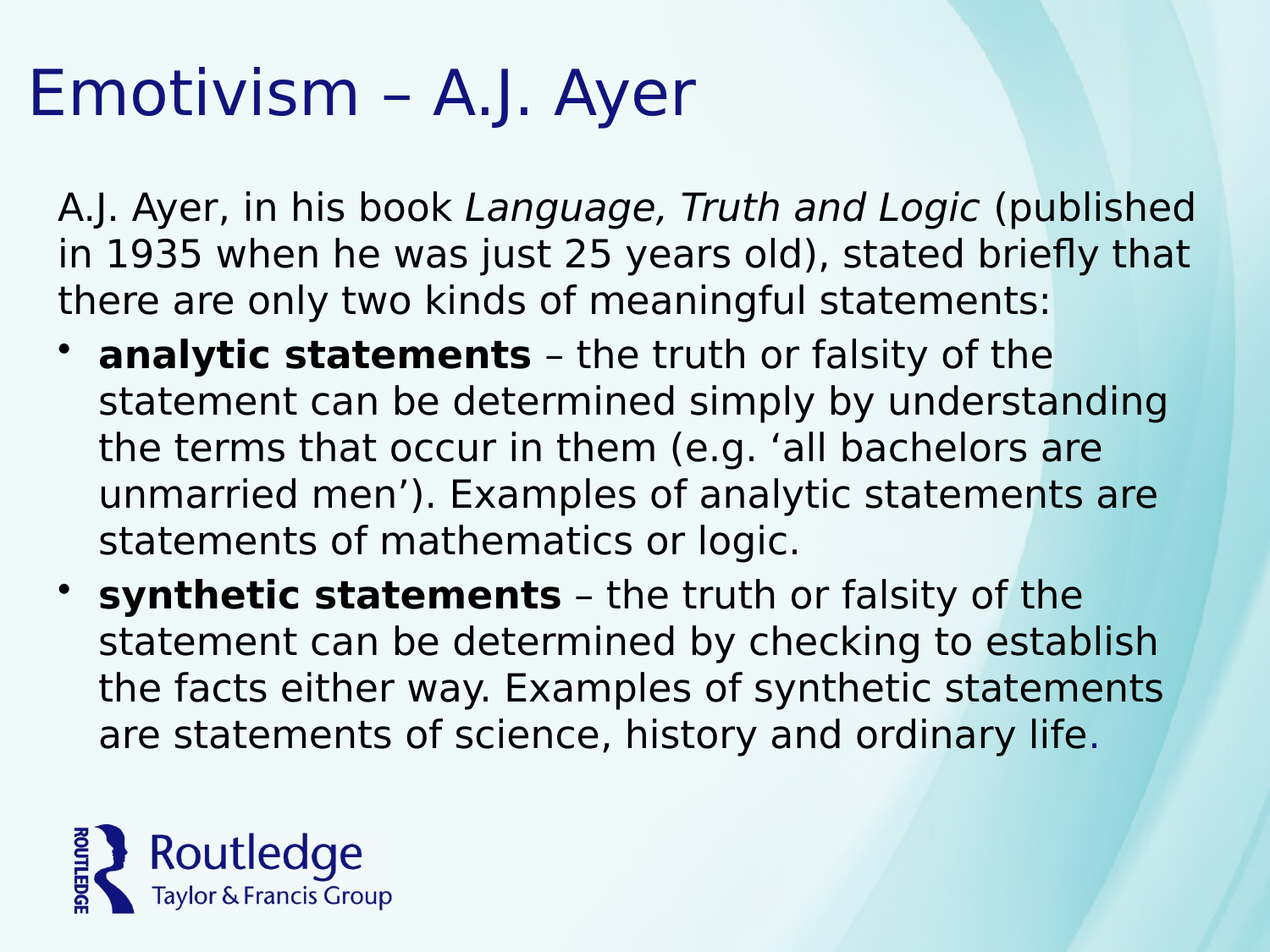

# Emotivism – A.J. Ayer
A.J. Ayer, in his book Language, Truth and Logic (published in 1935 when he was just 25 years old), stated briefly that there are only two kinds of meaningful statements:
analytic statements – the truth or falsity of the statement can be determined simply by understanding the terms that occur in them (e.g. ‘all bachelors are unmarried men’). Examples of analytic statements are statements of mathematics or logic.
synthetic statements – the truth or falsity of the statement can be determined by checking to establish the facts either way. Examples of synthetic statements are statements of science, history and ordinary life.